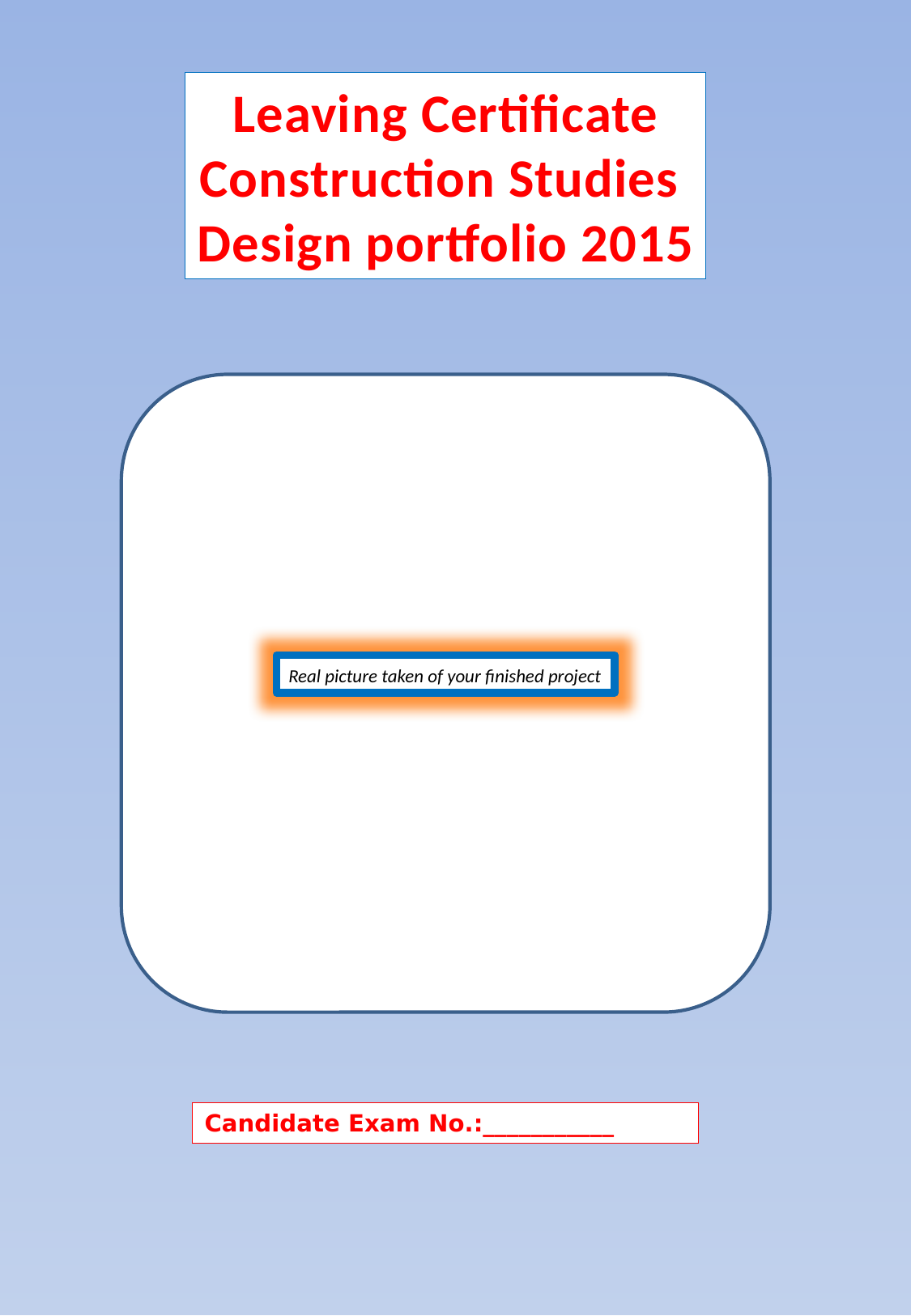

Leaving Certificate
Construction Studies
Design portfolio 2015

Real picture taken of your finished project
Candidate Exam No.:___________